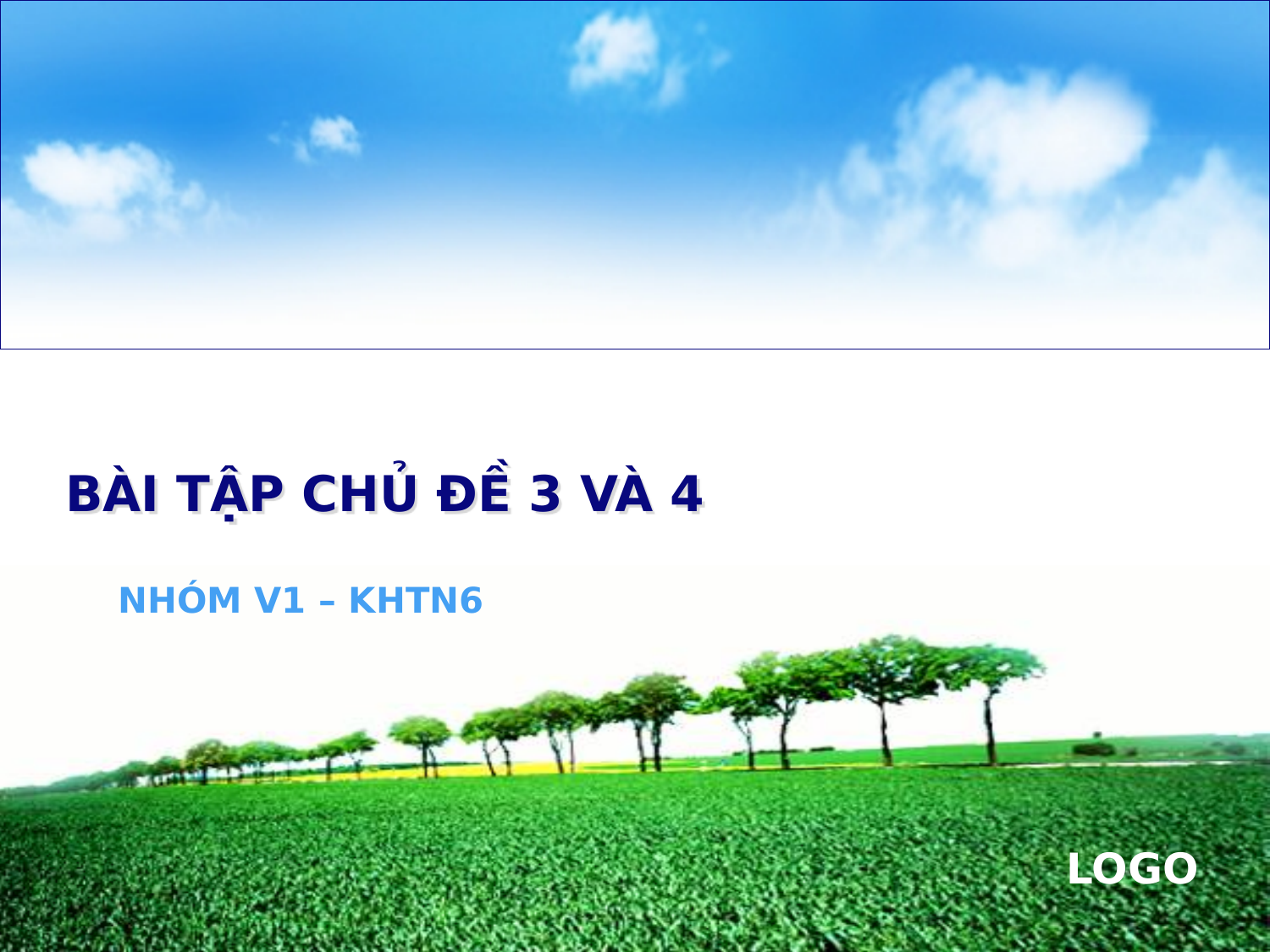

# BÀI TẬP CHỦ ĐỀ 3 VÀ 4
NHÓM V1 – KHTN6